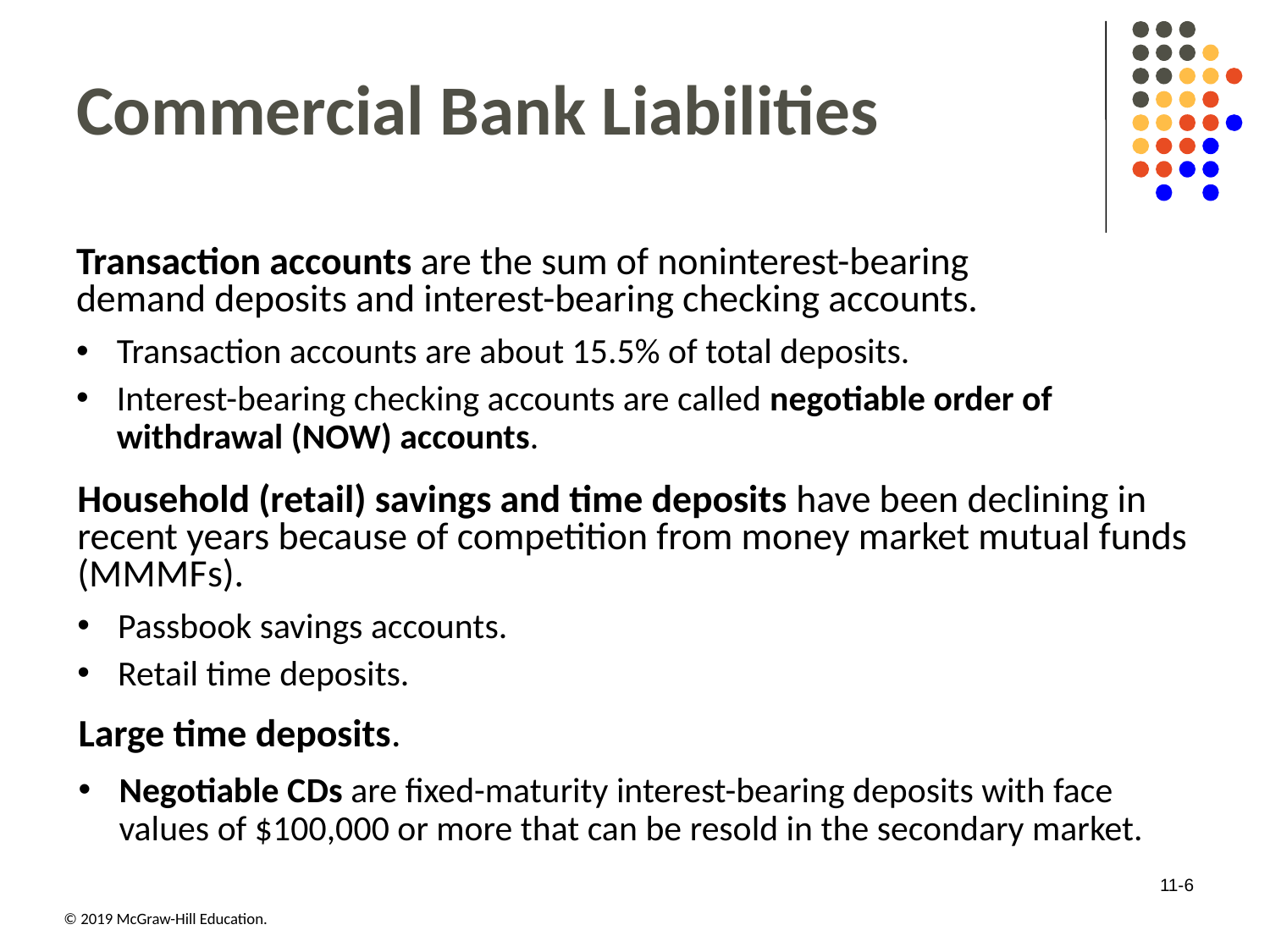

# Commercial Bank Liabilities
Transaction accounts are the sum of noninterest-bearing demand deposits and interest-bearing checking accounts.
Transaction accounts are about 15.5% of total deposits.
Interest-bearing checking accounts are called negotiable order of withdrawal (NOW) accounts.
Household (retail) savings and time deposits have been declining in recent years because of competition from money market mutual funds (M M M F s).
Passbook savings accounts.
Retail time deposits.
Large time deposits.
Negotiable C Ds are fixed-maturity interest-bearing deposits with face values of $100,000 or more that can be resold in the secondary market.
11-6